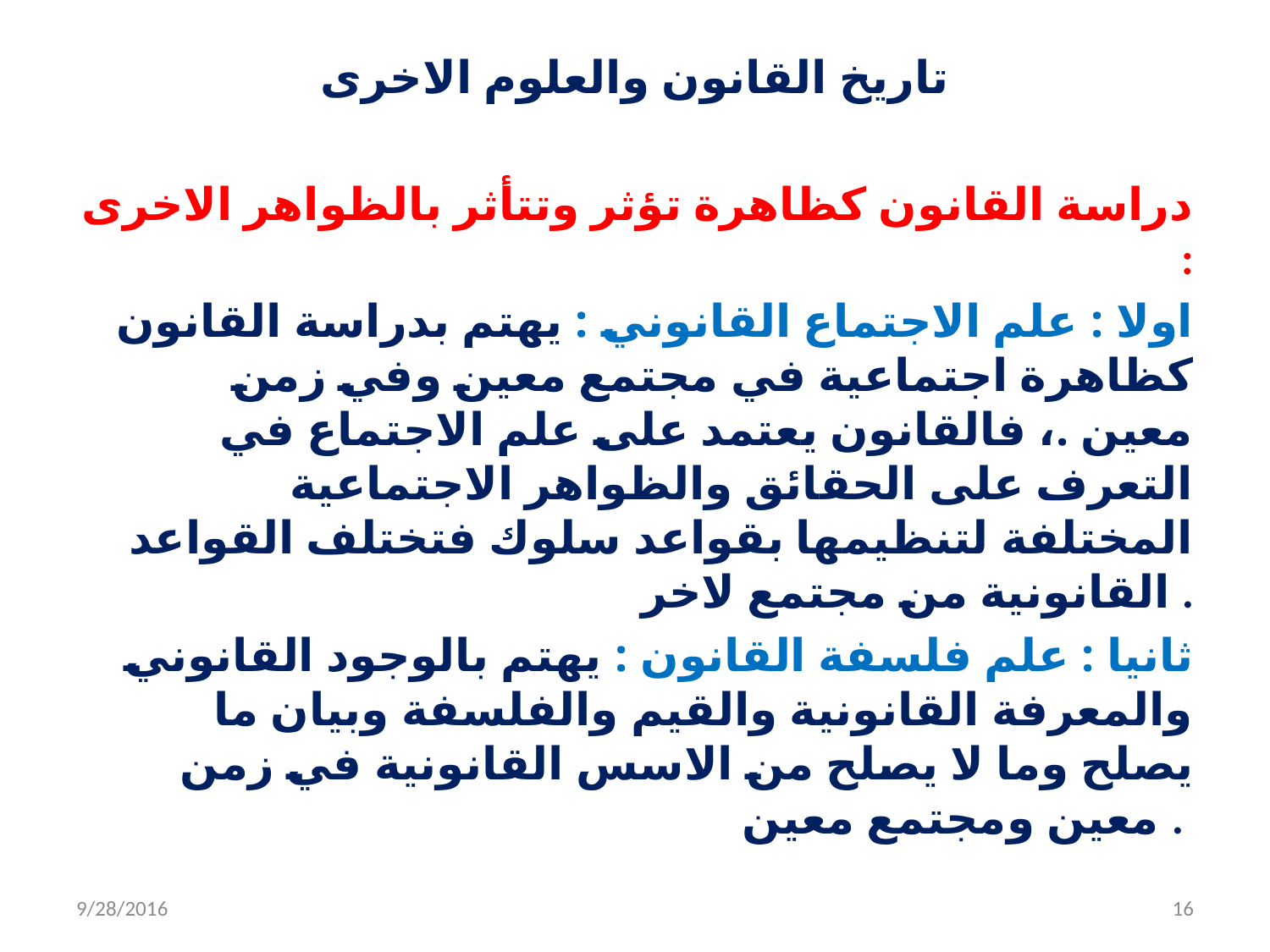

تاريخ القانون والعلوم الاخرى

دراسة القانون كظاهرة تؤثر وتتأثر بالظواهر الاخرى :
اولا : علم الاجتماع القانوني : يهتم بدراسة القانون كظاهرة اجتماعية في مجتمع معين وفي زمن معين .، فالقانون يعتمد على علم الاجتماع في التعرف على الحقائق والظواهر الاجتماعية المختلفة لتنظيمها بقواعد سلوك فتختلف القواعد القانونية من مجتمع لاخر .
ثانيا : علم فلسفة القانون : يهتم بالوجود القانوني  والمعرفة القانونية والقيم والفلسفة وبيان ما يصلح وما لا يصلح من الاسس القانونية في زمن معين ومجتمع معين .
9/28/2016
16